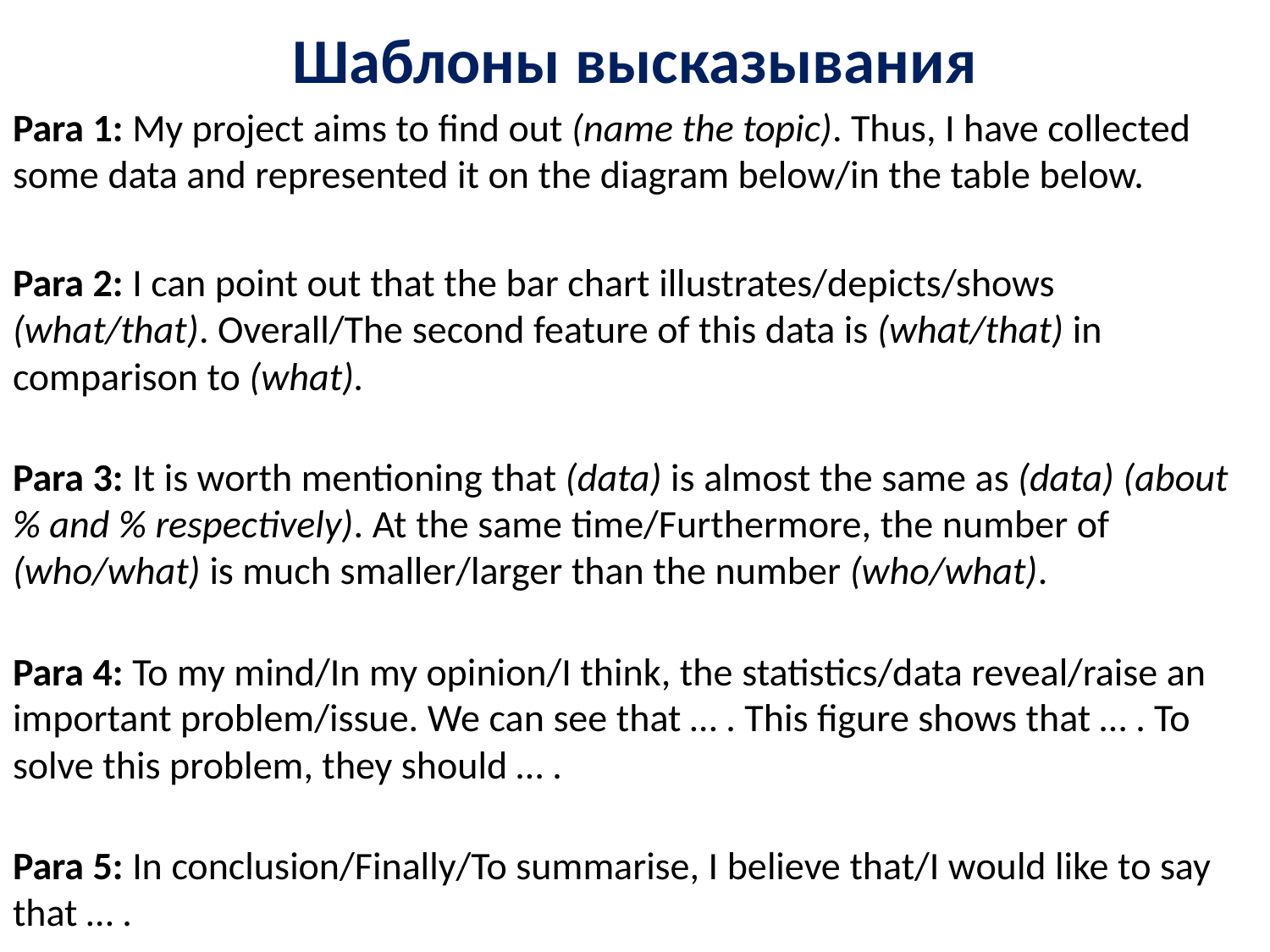

# Шаблоны высказывания
Para 1: My project aims to find out (name the topic). Thus, I have collected some data and represented it on the diagram below/in the table below.

Para 2: I can point out that the bar chart illustrates/depicts/shows (what/that). Overall/The second feature of this data is (what/that) in comparison to (what).
Para 3: It is worth mentioning that (data) is almost the same as (data) (about % and % respectively). At the same time/Furthermore, the number of (who/what) is much smaller/larger than the number (who/what).
Para 4: To my mind/In my opinion/I think, the statistics/data reveal/raise an important problem/issue. We can see that … . This figure shows that … . To solve this problem, they should … .
Para 5: In conclusion/Finally/To summarise, I believe that/I would like to say that … .